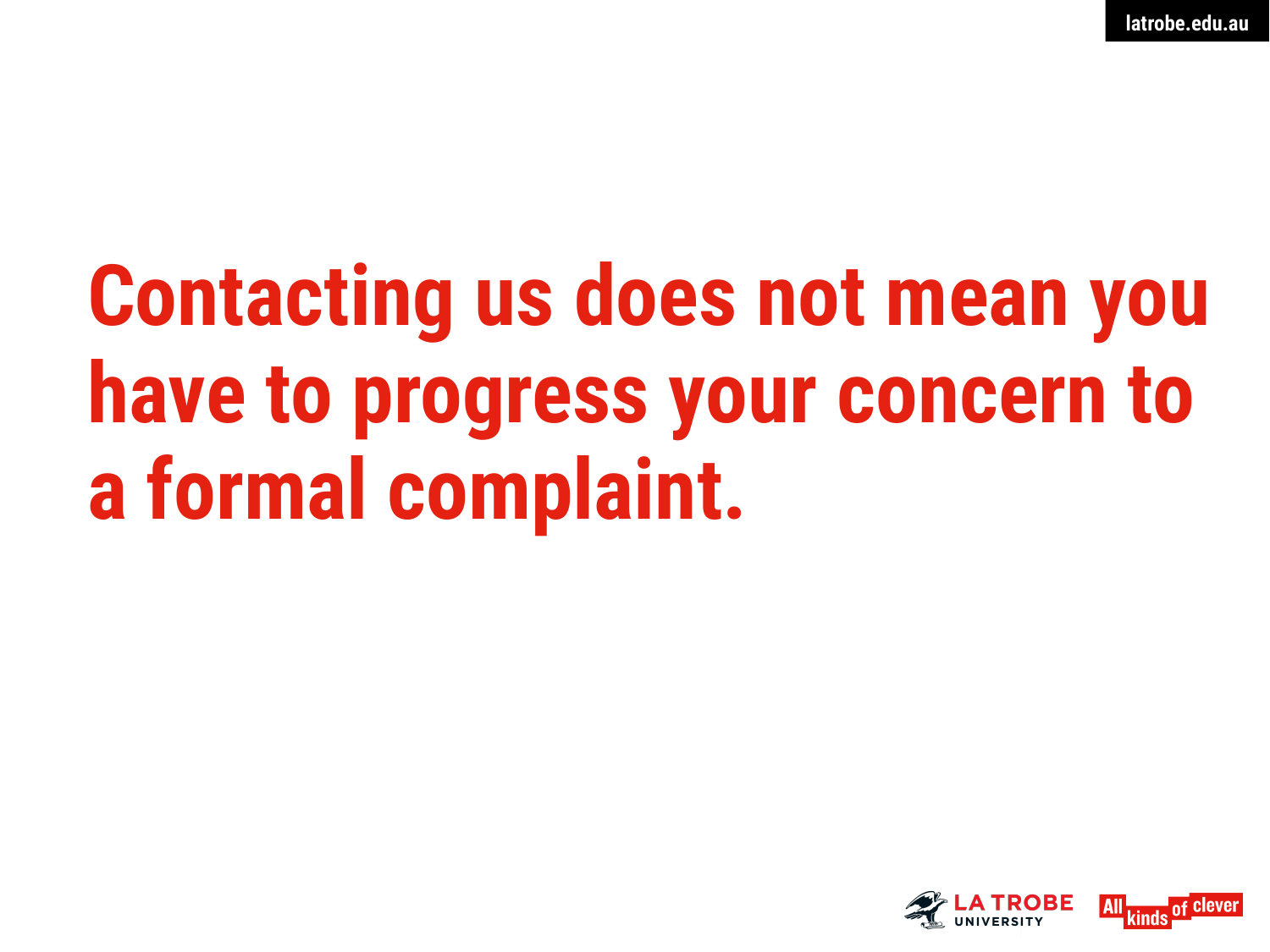

# Contacting us does not mean you have to progress your concern to a formal complaint.